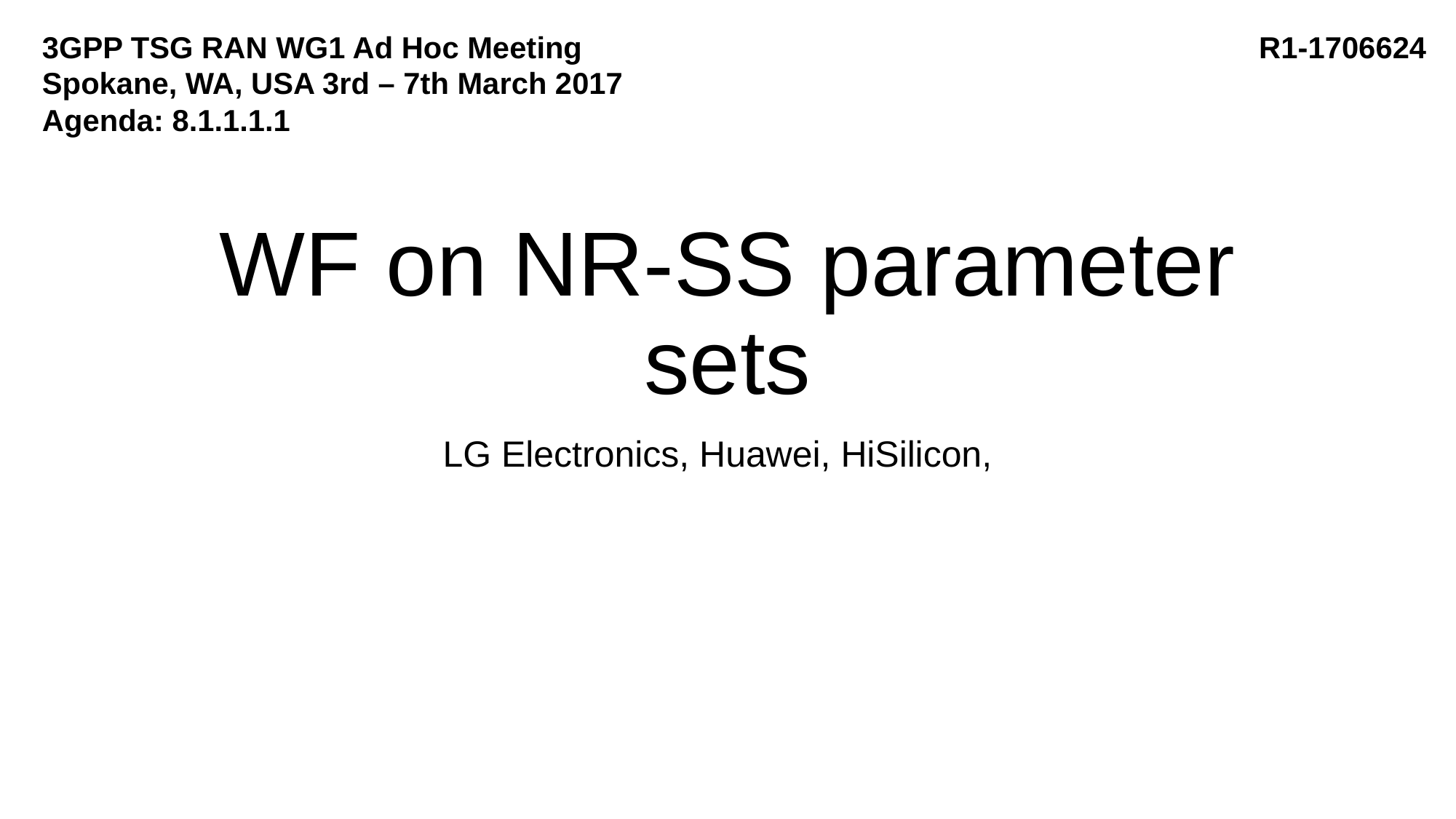

3GPP TSG RAN WG1 Ad Hoc Meeting
Spokane, WA, USA 3rd – 7th March 2017
Agenda: 8.1.1.1.1
R1-1706624
# WF on NR-SS parameter sets
LG Electronics, Huawei, HiSilicon,